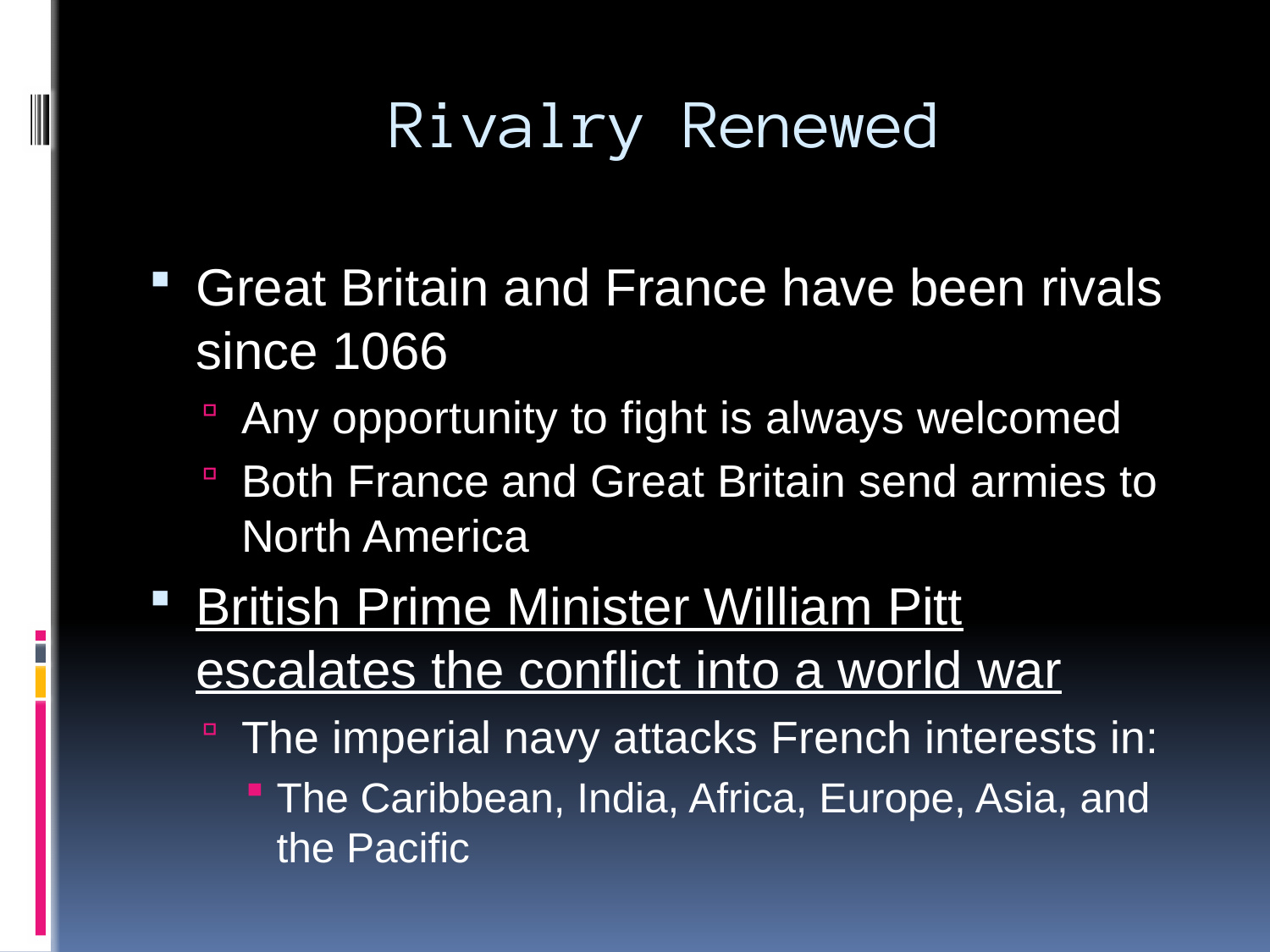

# Rivalry Renewed
Great Britain and France have been rivals since 1066
Any opportunity to fight is always welcomed
Both France and Great Britain send armies to North America
British Prime Minister William Pitt escalates the conflict into a world war
The imperial navy attacks French interests in:
The Caribbean, India, Africa, Europe, Asia, and the Pacific